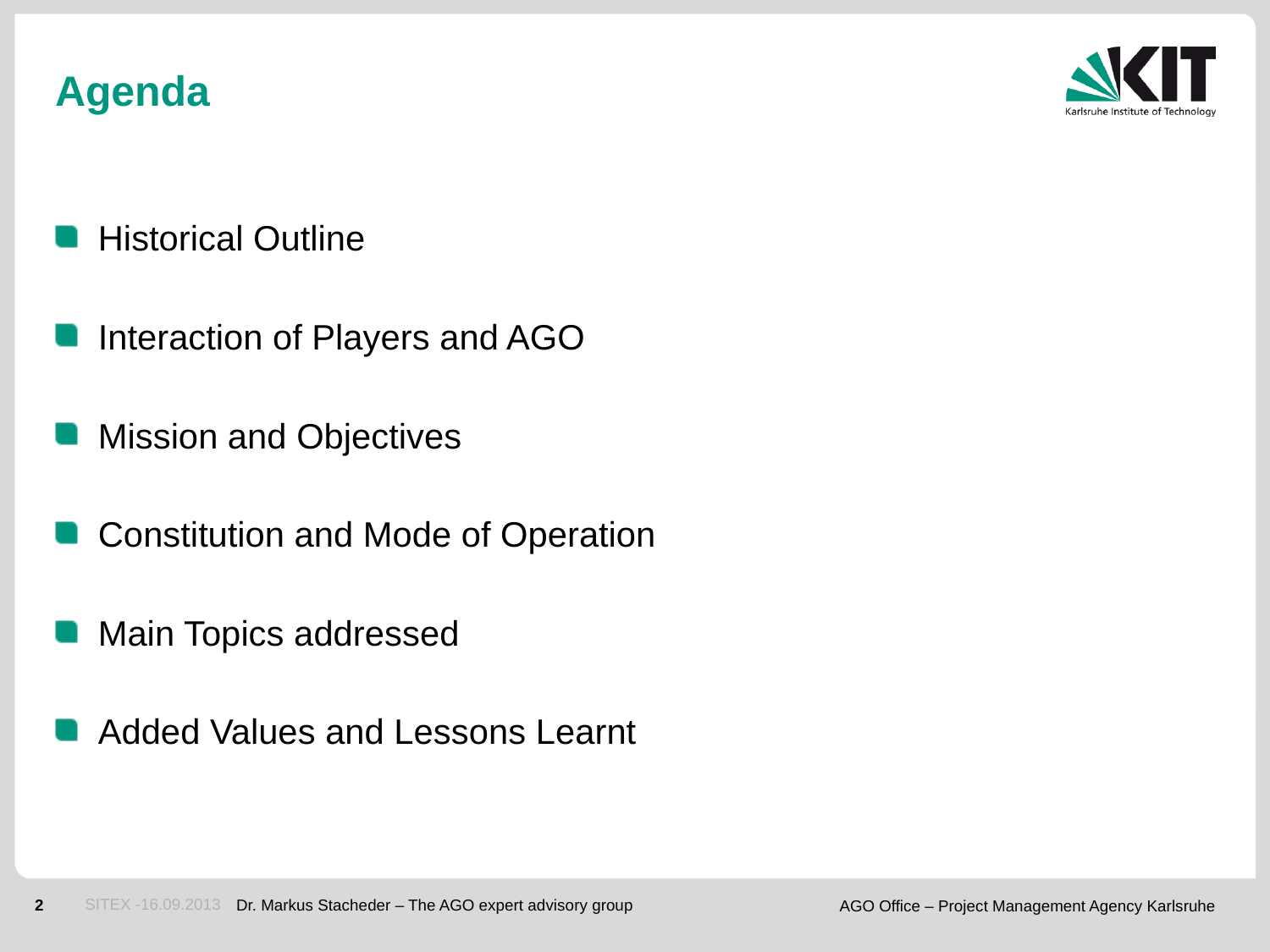

# Agenda

Historical Outline

Interaction of Players and AGO

Mission and Objectives

Constitution and Mode of Operation

Main Topics addressed

Added Values and Lessons Learnt
SITEX -16.09.2013
Dr. Markus Stacheder – The AGO expert advisory group